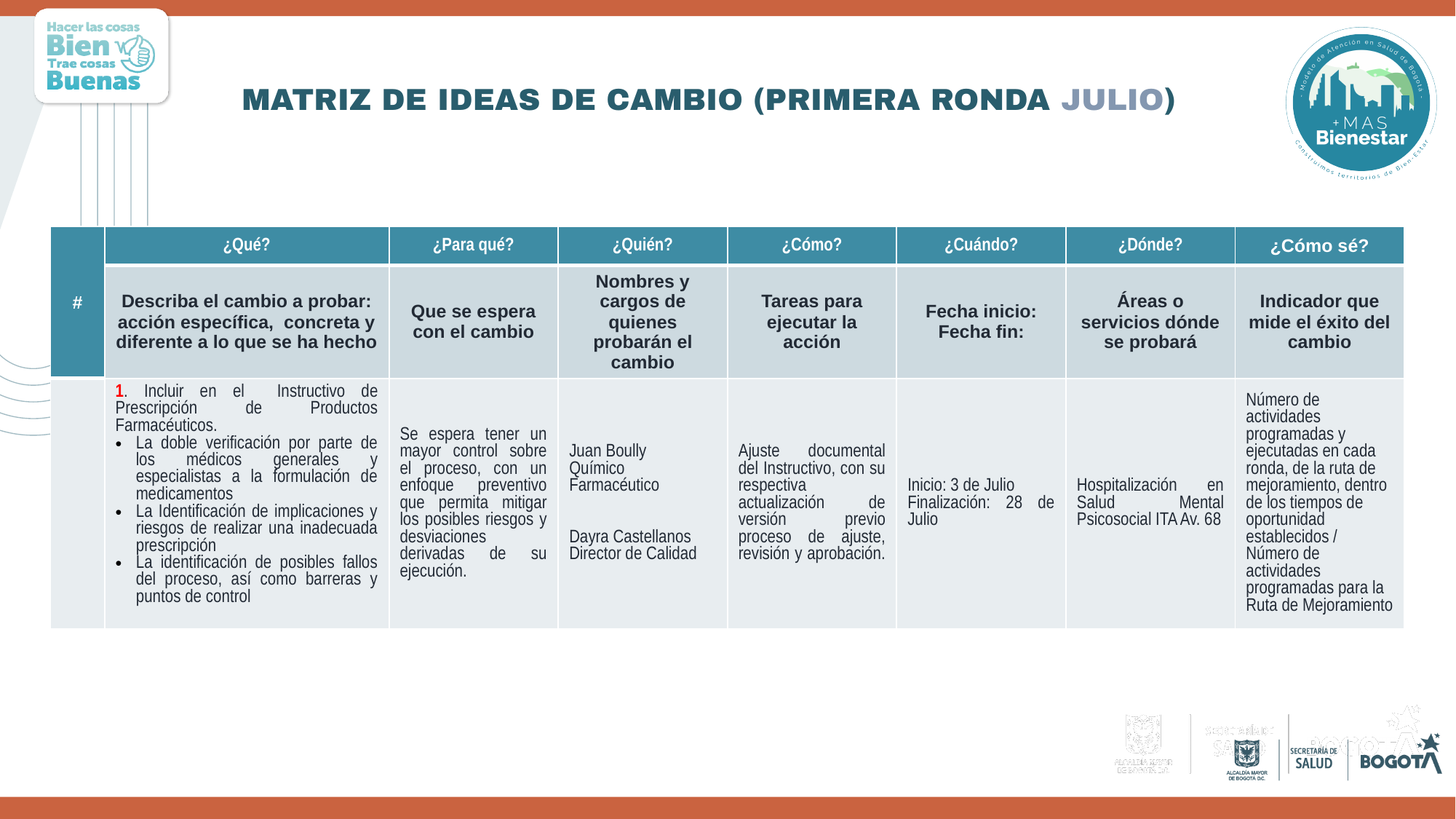

# MATRIZ DE IDEAS DE CAMBIO (PRIMERA RONDA JULIO)
| # | ¿Qué? | ¿Para qué? | ¿Quién? | ¿Cómo? | ¿Cuándo? | ¿Dónde? | ¿Cómo sé? |
| --- | --- | --- | --- | --- | --- | --- | --- |
|  | Describa el cambio a probar: acción específica, concreta y diferente a lo que se ha hecho | Que se espera con el cambio | Nombres y cargos de quienes probarán el cambio | Tareas para ejecutar la acción | Fecha inicio: Fecha fin: | Áreas o servicios dónde se probará | Indicador que mide el éxito del cambio |
|  | 1. Incluir en el Instructivo de Prescripción de Productos Farmacéuticos. La doble verificación por parte de los médicos generales y especialistas a la formulación de medicamentos La Identificación de implicaciones y riesgos de realizar una inadecuada prescripción La identificación de posibles fallos del proceso, así como barreras y puntos de control | Se espera tener un mayor control sobre el proceso, con un enfoque preventivo que permita mitigar los posibles riesgos y desviaciones derivadas de su ejecución. | Juan Boully Químico Farmacéutico Dayra Castellanos Director de Calidad | Ajuste documental del Instructivo, con su respectiva actualización de versión previo proceso de ajuste, revisión y aprobación. | Inicio: 3 de Julio Finalización: 28 de Julio | Hospitalización en Salud Mental Psicosocial ITA Av. 68 | Número de actividades programadas y ejecutadas en cada ronda, de la ruta de mejoramiento, dentro de los tiempos de oportunidad establecidos / Número de actividades programadas para la Ruta de Mejoramiento |